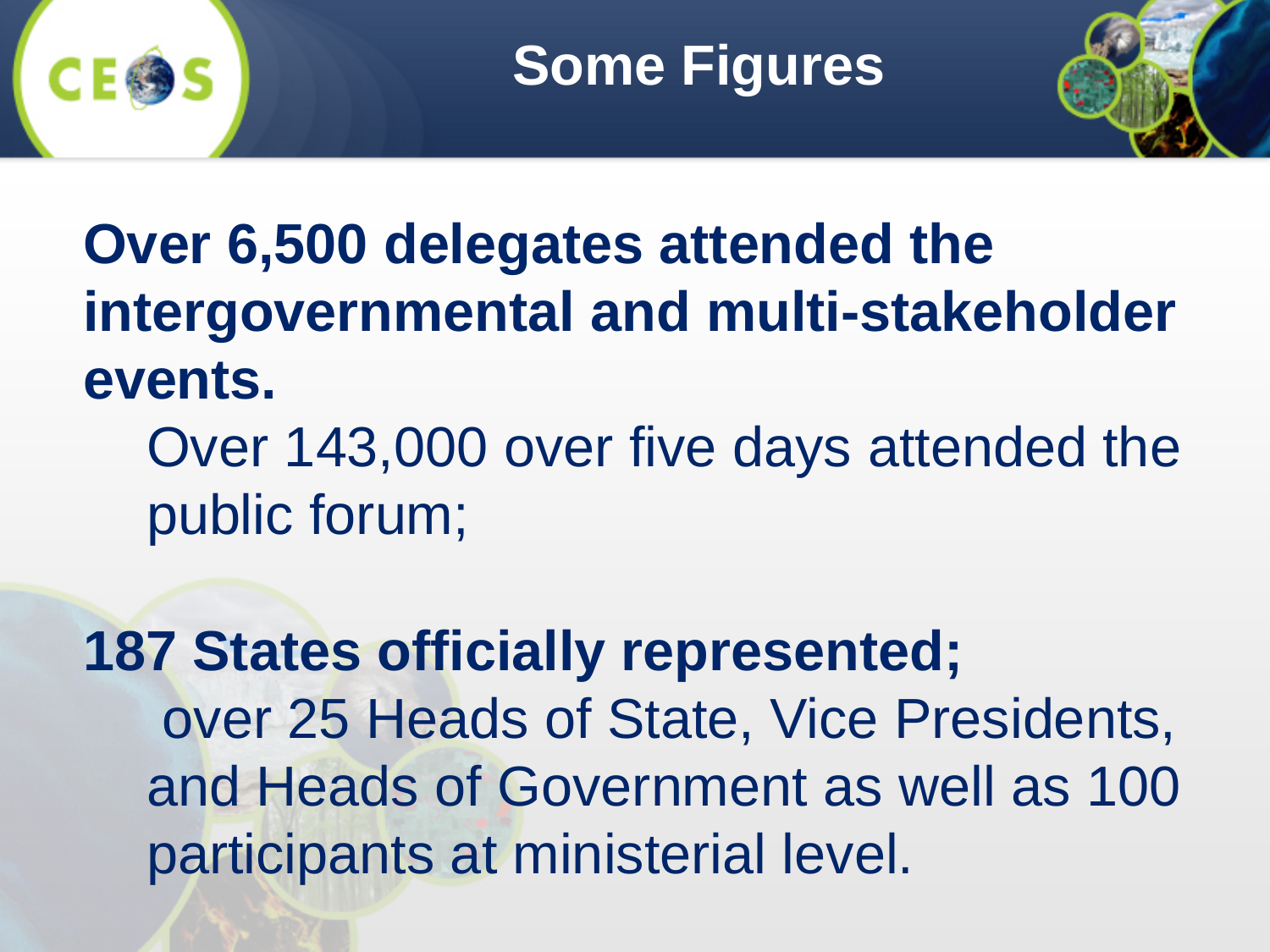

Some Figures
Over 6,500 delegates attended the intergovernmental and multi-stakeholder events.
Over 143,000 over five days attended the public forum;

187 States officially represented;
 over 25 Heads of State, Vice Presidents, and Heads of Government as well as 100 participants at ministerial level.